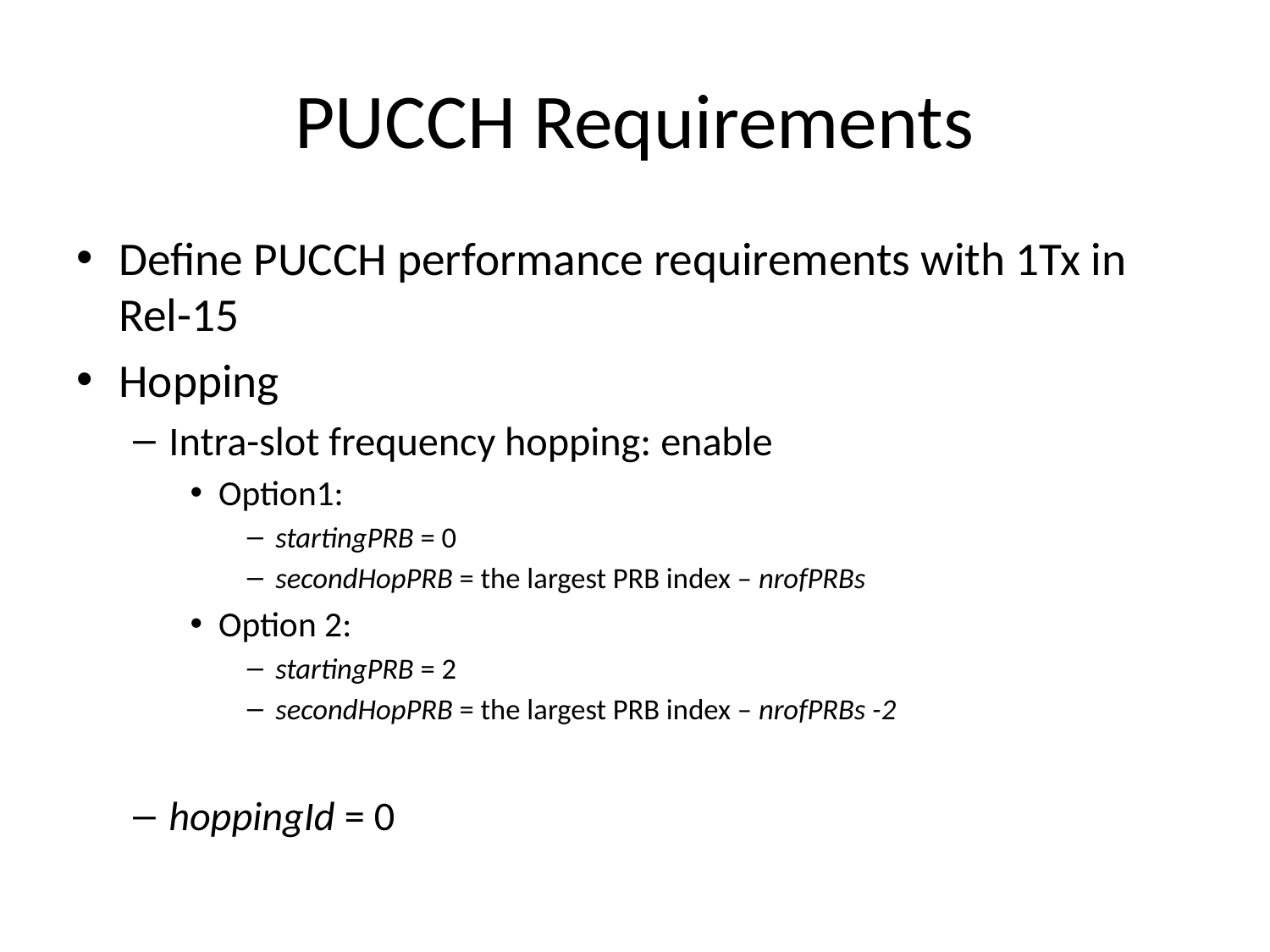

# PUCCH Requirements
Define PUCCH performance requirements with 1Tx in Rel-15
Hopping
Intra-slot frequency hopping: enable
Option1:
startingPRB = 0
secondHopPRB = the largest PRB index – nrofPRBs
Option 2:
startingPRB = 2
secondHopPRB = the largest PRB index – nrofPRBs -2

hoppingId = 0